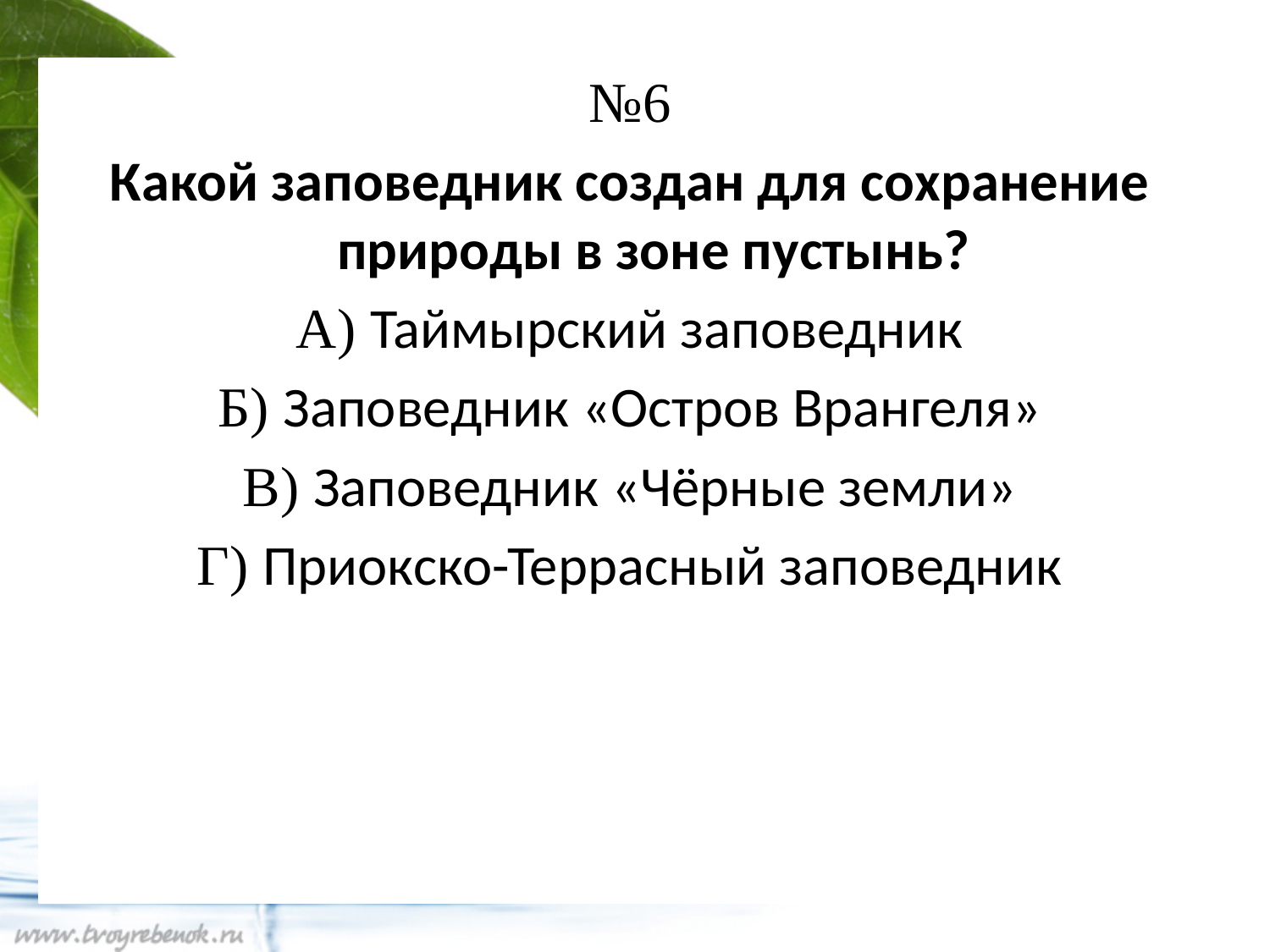

#
№6
Какой заповедник создан для сохранение природы в зоне пустынь?
А) Таймырский заповедник
Б) Заповедник «Остров Врангеля»
В) Заповедник «Чёрные земли»
Г) Приокско-Террасный заповедник